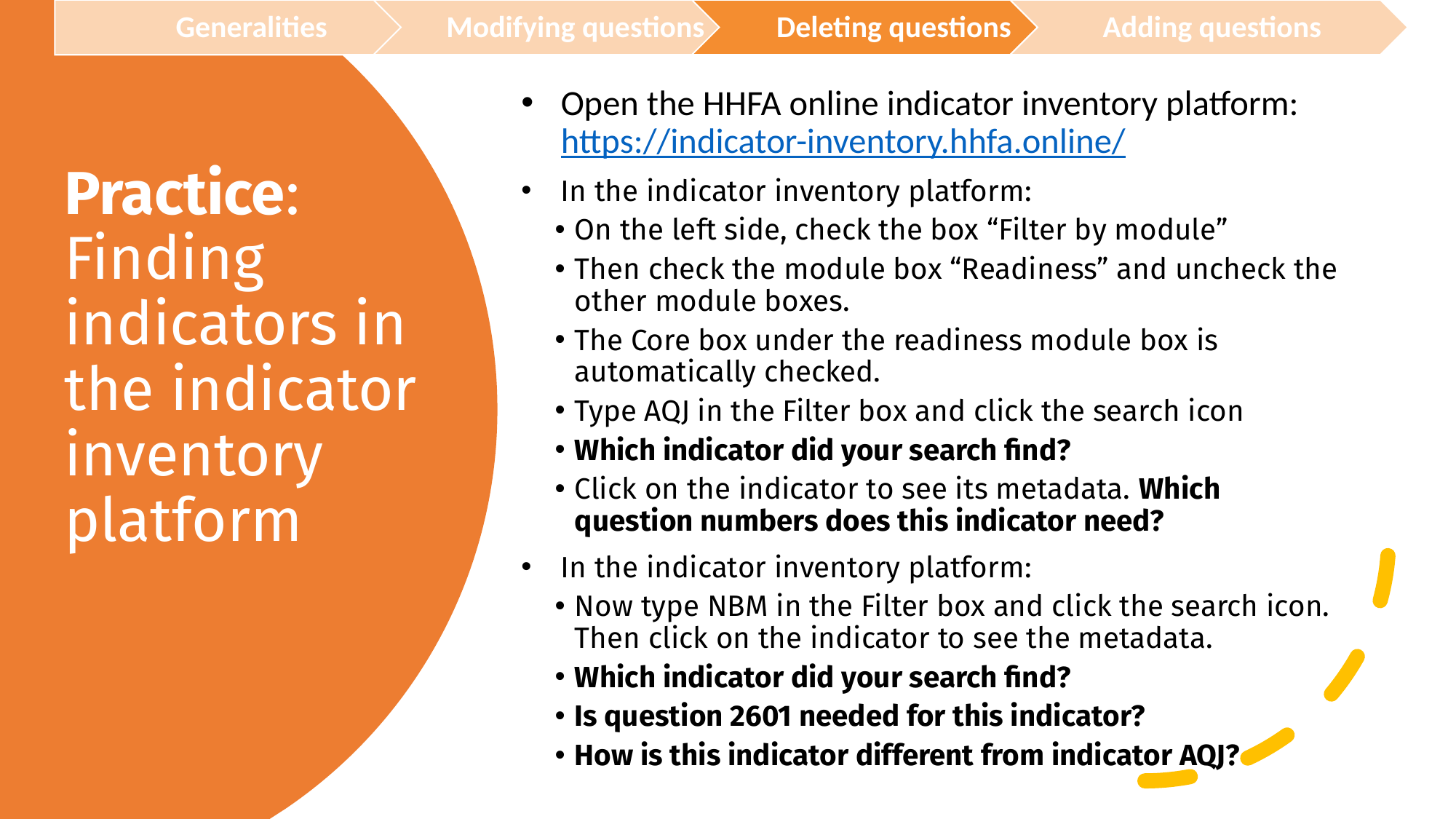

Generalities
Modifying questions
Deleting questions
Adding questions
Open the HHFA online indicator inventory platform: https://indicator-inventory.hhfa.online/
In the indicator inventory platform:
On the left side, check the box “Filter by module”
Then check the module box “Readiness” and uncheck the other module boxes.
The Core box under the readiness module box is automatically checked.
Type AQJ in the Filter box and click the search icon
Which indicator did your search find?
Click on the indicator to see its metadata. Which question numbers does this indicator need?
In the indicator inventory platform:
Now type NBM in the Filter box and click the search icon. Then click on the indicator to see the metadata.
Which indicator did your search find?
Is question 2601 needed for this indicator?
How is this indicator different from indicator AQJ?
# Practice: Finding indicators in the indicator inventory platform